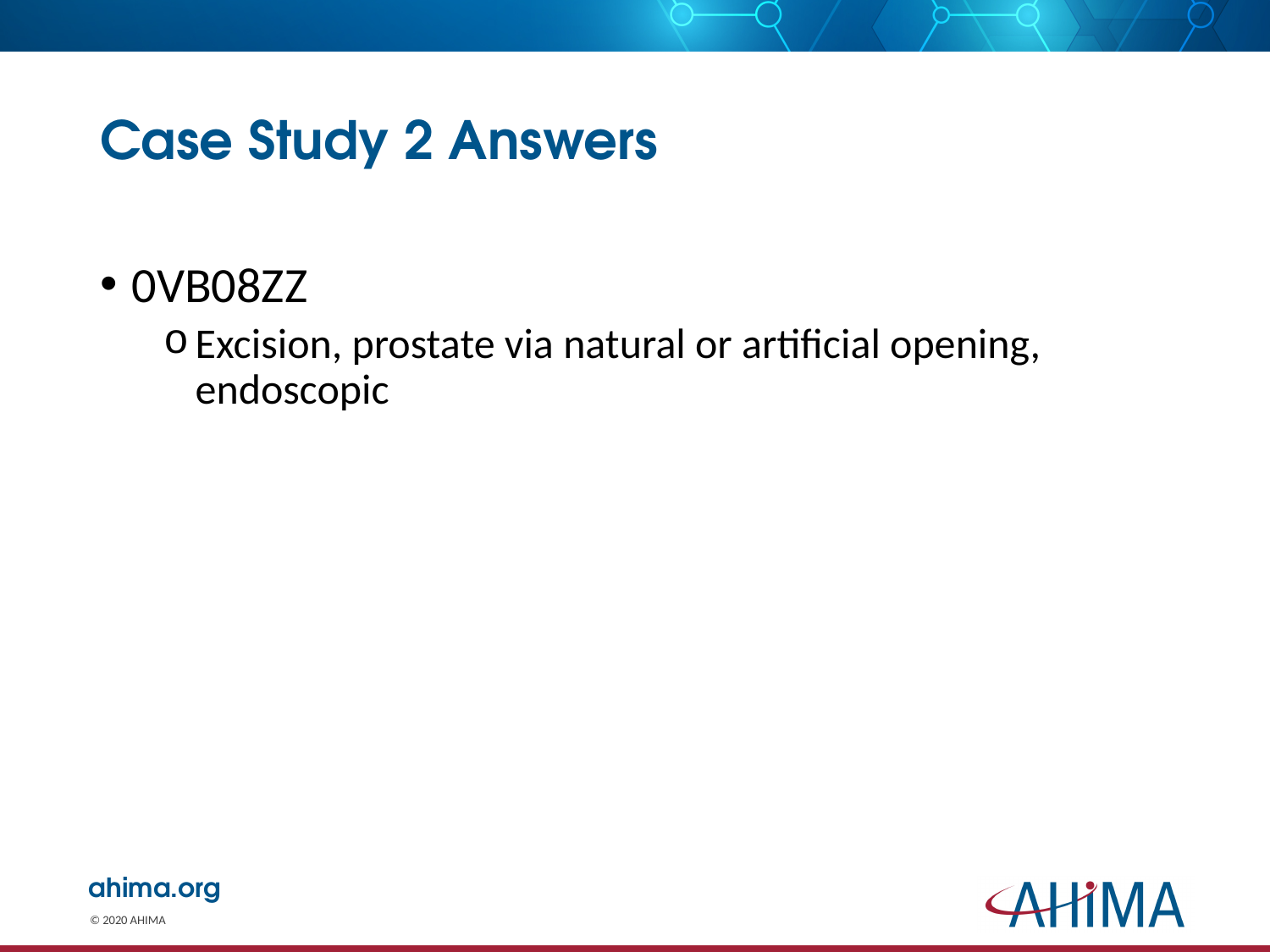

# Case Study 2 Answers
0VB08ZZ
Excision, prostate via natural or artificial opening, endoscopic